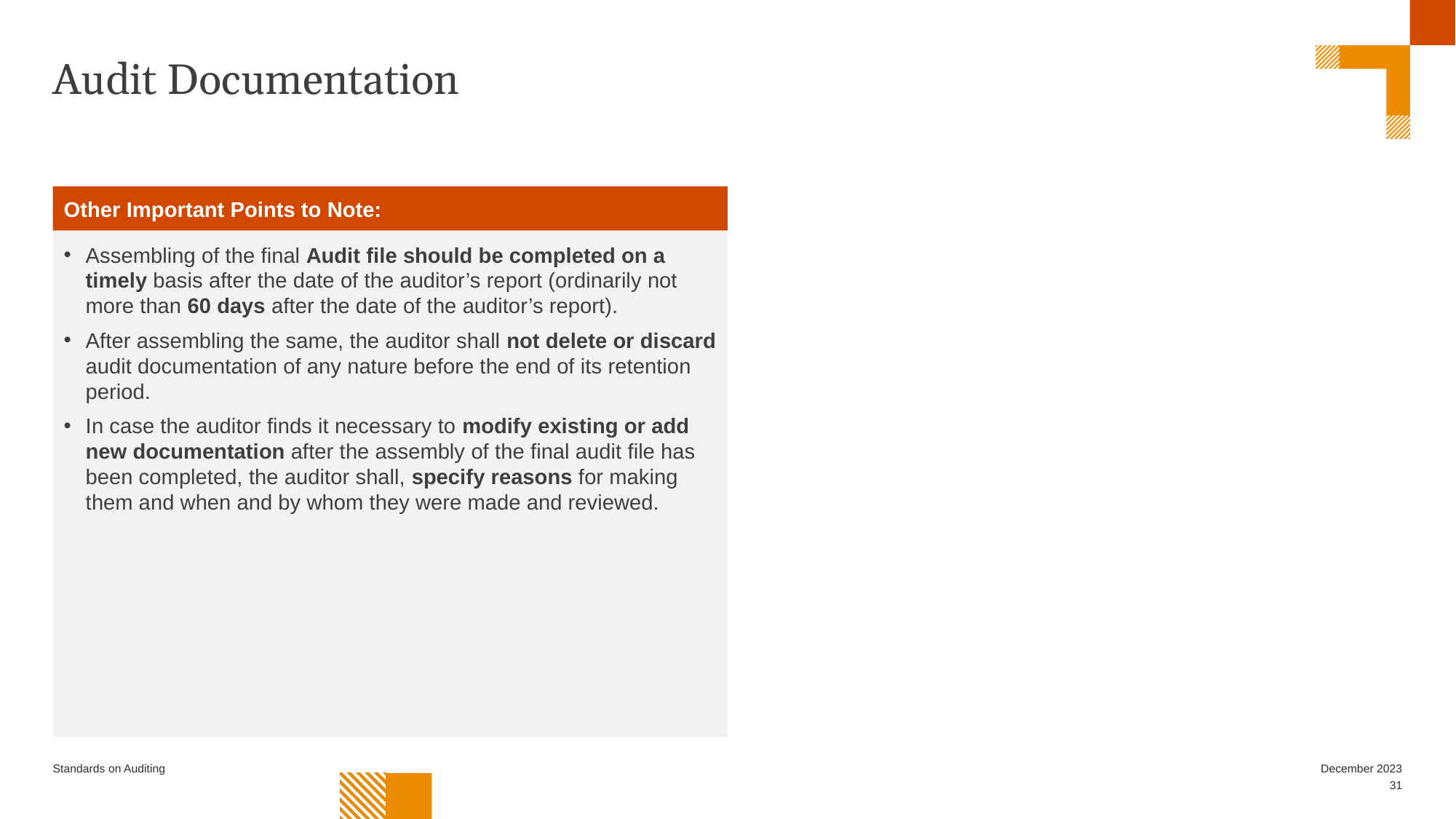

# Audit Documentation
Other Important Points to Note:
Assembling of the final Audit file should be completed on a timely basis after the date of the auditor’s report (ordinarily not more than 60 days after the date of the auditor’s report).
After assembling the same, the auditor shall not delete or discard audit documentation of any nature before the end of its retention period.
In case the auditor finds it necessary to modify existing or add new documentation after the assembly of the final audit file has been completed, the auditor shall, specify reasons for making them and when and by whom they were made and reviewed.

Standards on Auditing
December 2023
31